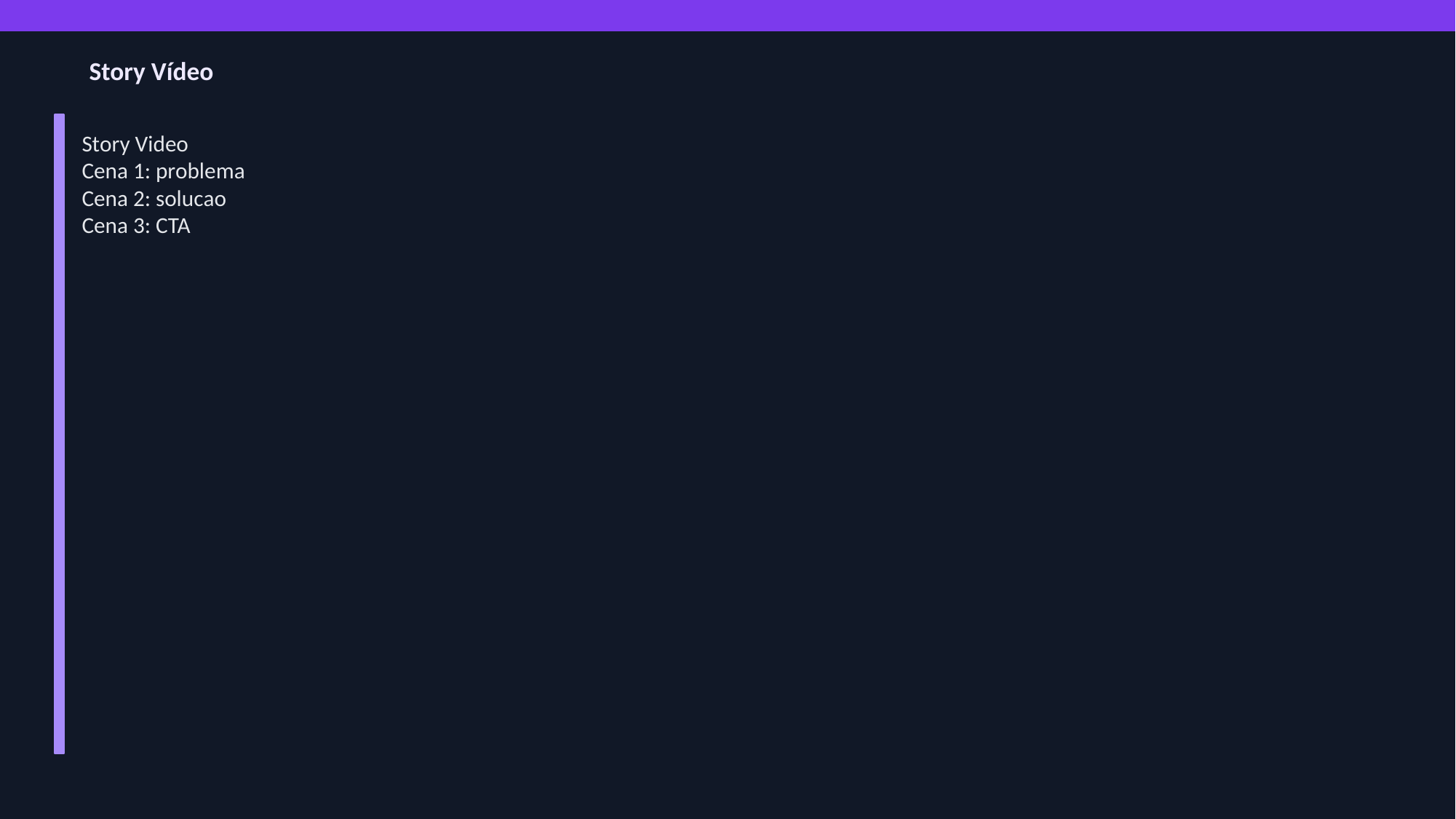

Story Vídeo

Story Video
Cena 1: problema
Cena 2: solucao
Cena 3: CTA